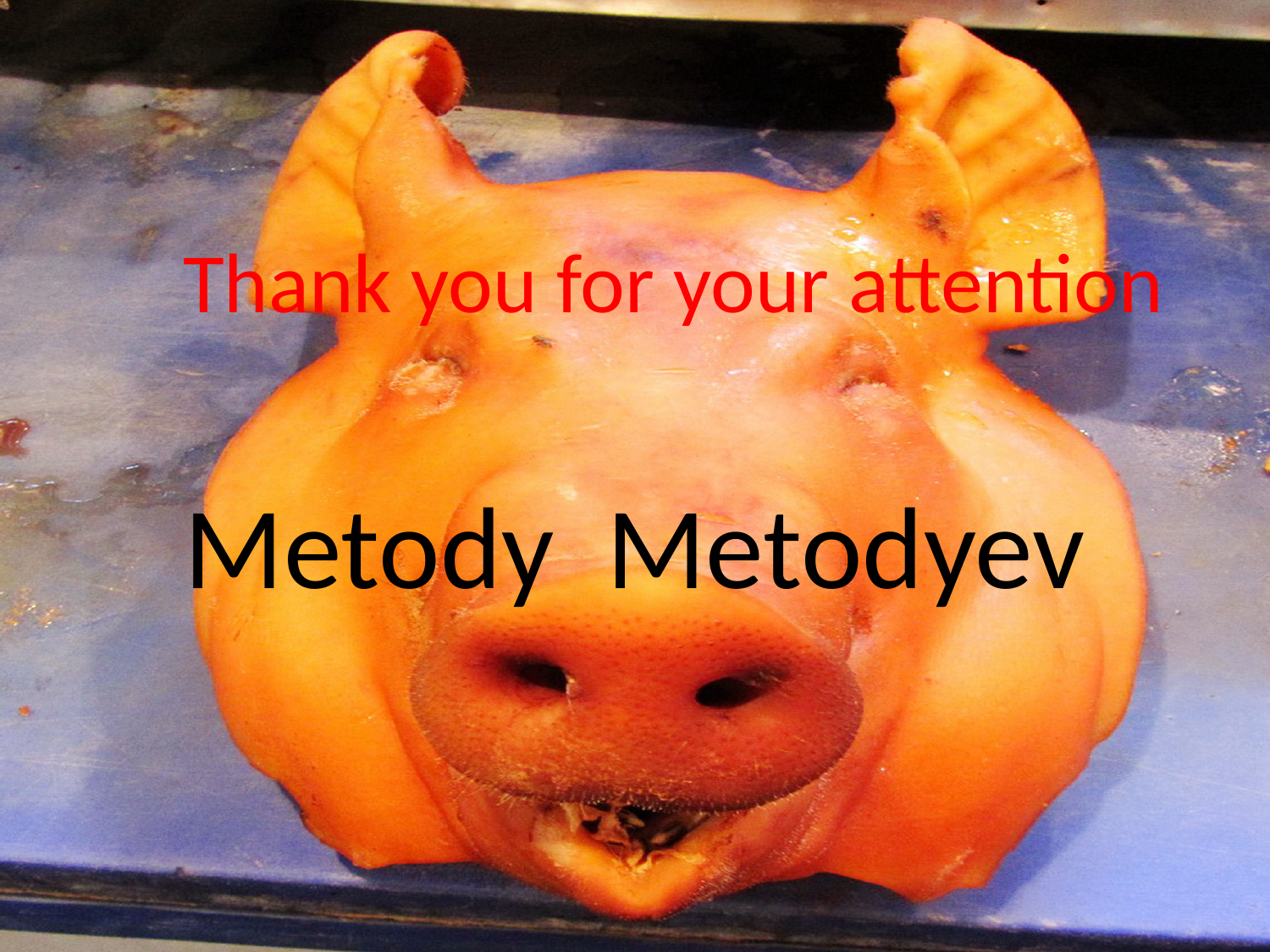

Thank you for your attention

Metody  Metodyev